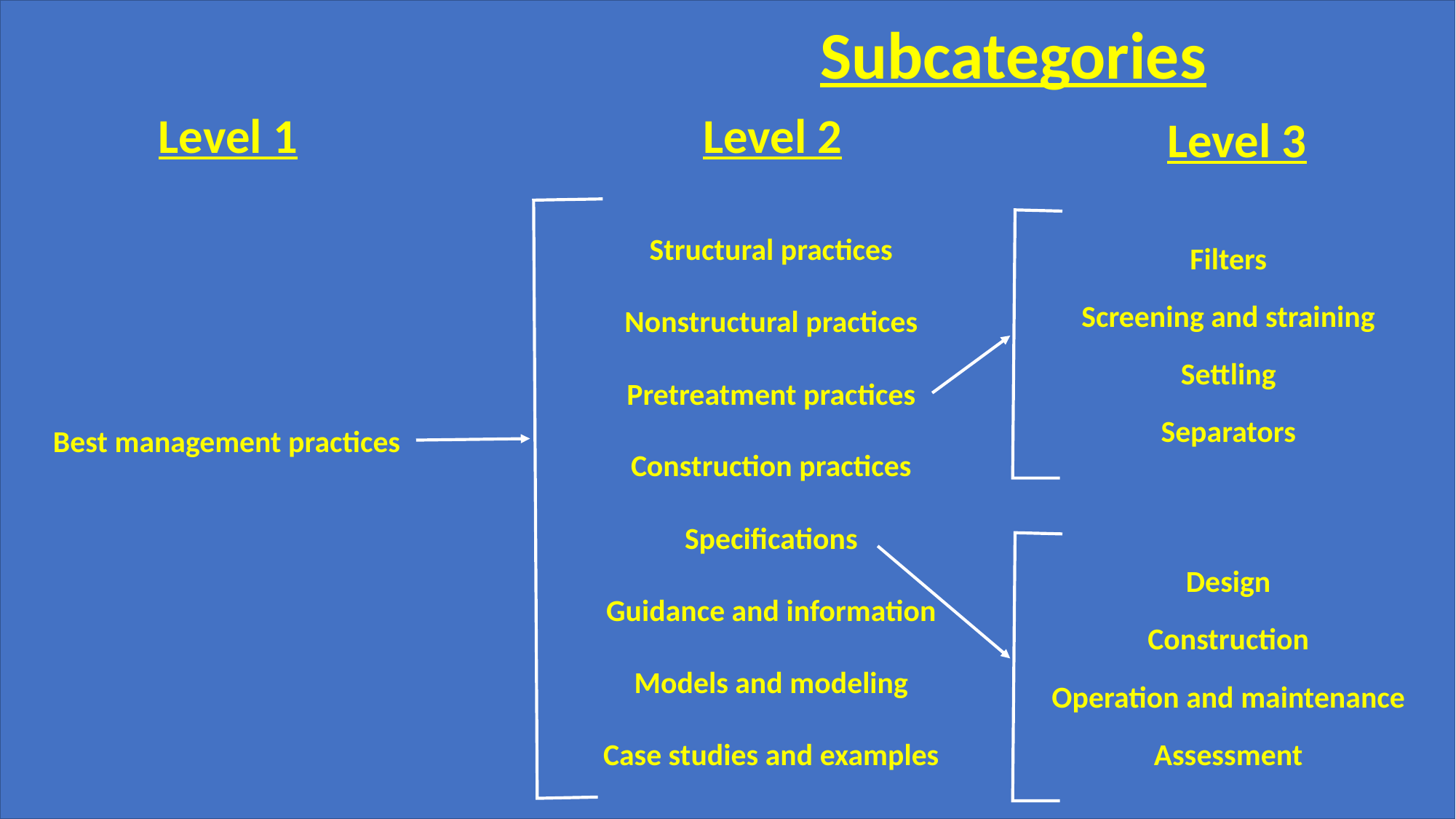

Subcategories
Level 1
Level 2
Level 3

Structural practices
Filters
Screening and straining
Nonstructural practices
Settling
Pretreatment practices
Separators
Best management practices
Construction practices
Specifications

Design
Guidance and information
Construction
Models and modeling
Operation and maintenance
Case studies and examples
Assessment